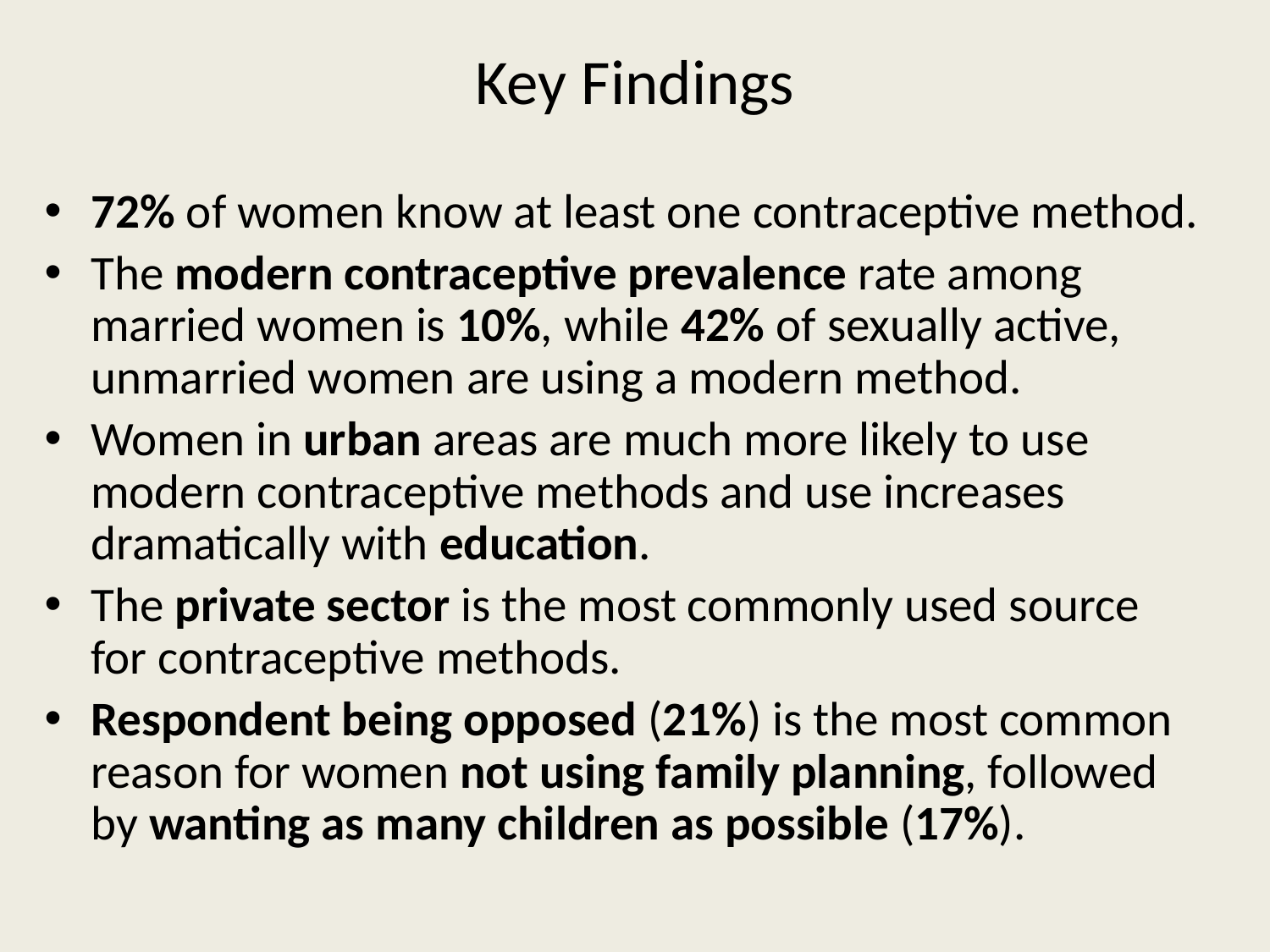

# Key Findings
72% of women know at least one contraceptive method.
The modern contraceptive prevalence rate among married women is 10%, while 42% of sexually active, unmarried women are using a modern method.
Women in urban areas are much more likely to use modern contraceptive methods and use increases dramatically with education.
The private sector is the most commonly used source for contraceptive methods.
Respondent being opposed (21%) is the most common reason for women not using family planning, followed by wanting as many children as possible (17%).